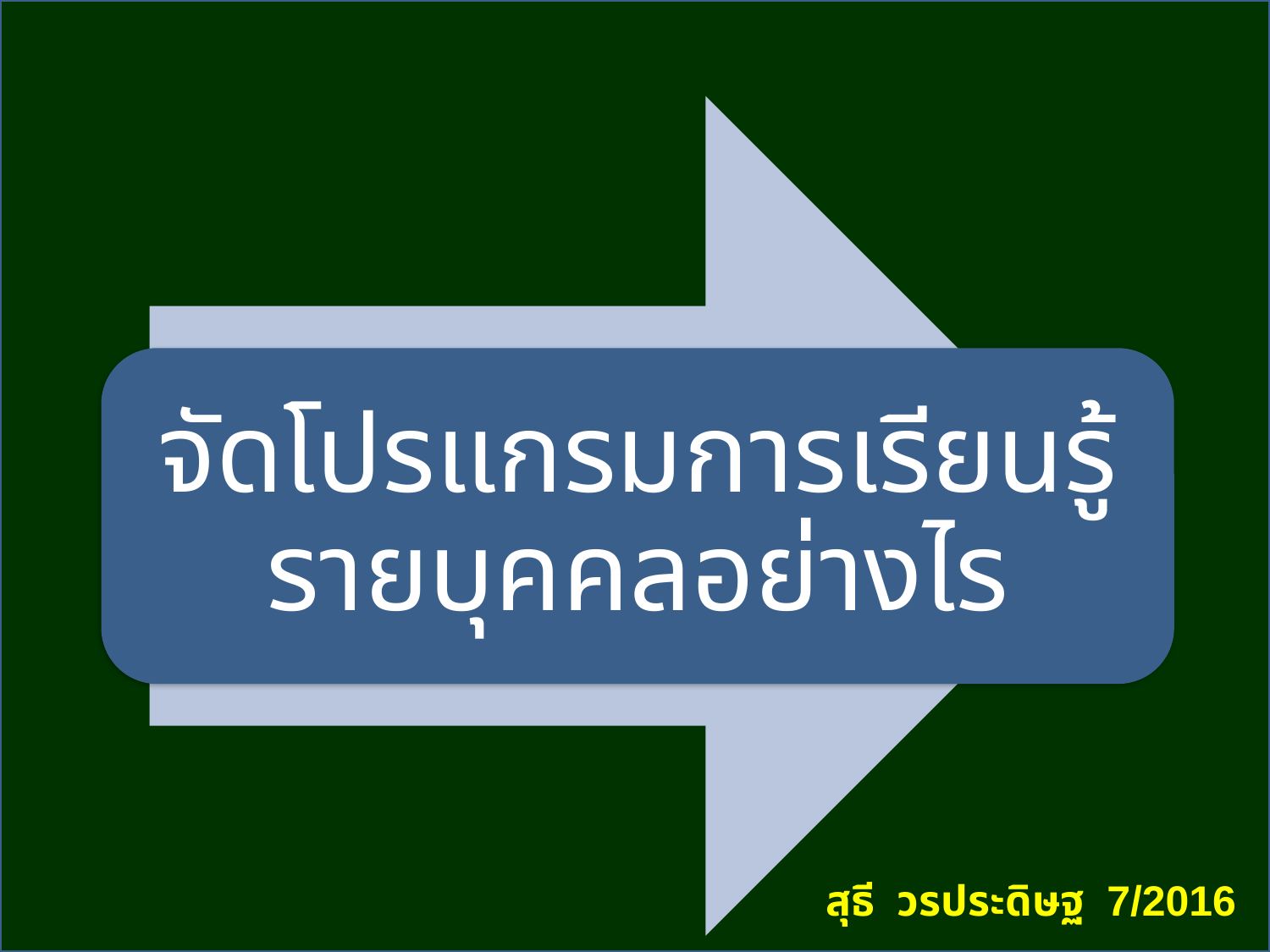

จัดโปรแกรมการเรียนรู้รายบุคคลอย่างไร
สุธี  วรประดิษฐ  7/2016